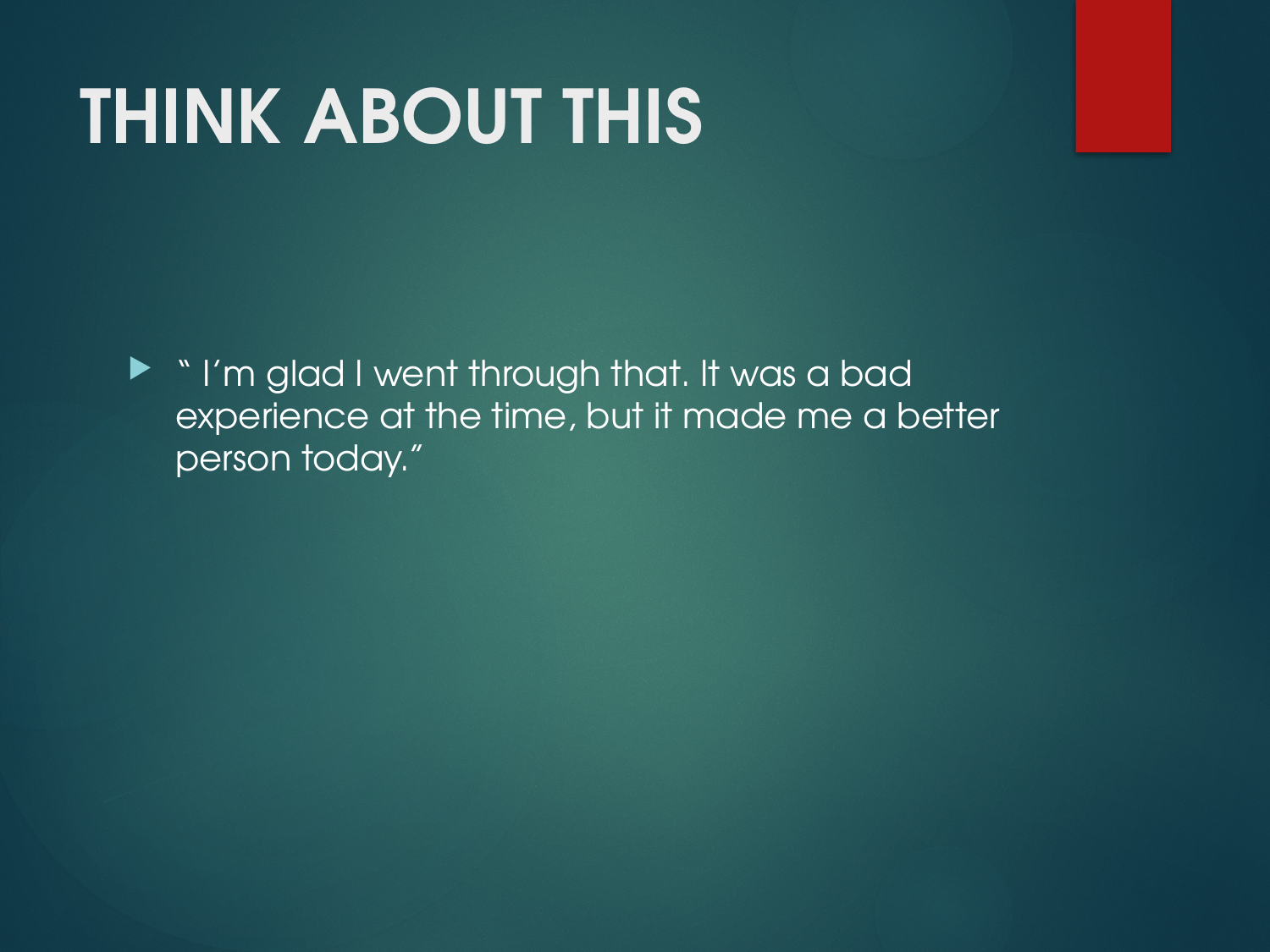

# THINK ABOUT THIS

“ I’m glad I went through that. It was a bad experience at the time, but it made me a better person today.”